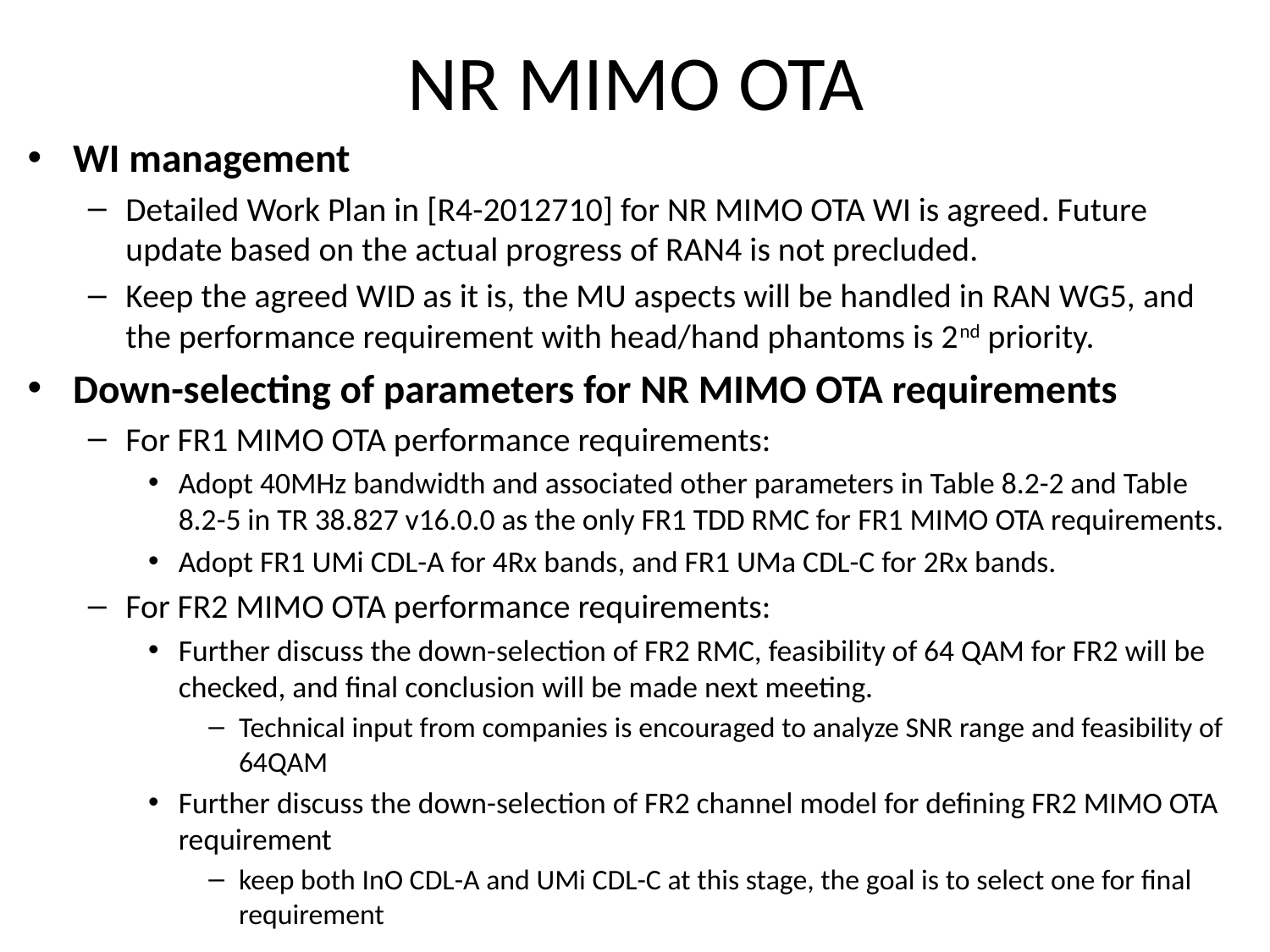

# NR MIMO OTA
WI management
Detailed Work Plan in [R4-2012710] for NR MIMO OTA WI is agreed. Future update based on the actual progress of RAN4 is not precluded.
Keep the agreed WID as it is, the MU aspects will be handled in RAN WG5, and the performance requirement with head/hand phantoms is 2nd priority.
Down-selecting of parameters for NR MIMO OTA requirements
For FR1 MIMO OTA performance requirements:
Adopt 40MHz bandwidth and associated other parameters in Table 8.2-2 and Table 8.2-5 in TR 38.827 v16.0.0 as the only FR1 TDD RMC for FR1 MIMO OTA requirements.
Adopt FR1 UMi CDL-A for 4Rx bands, and FR1 UMa CDL-C for 2Rx bands.
For FR2 MIMO OTA performance requirements:
Further discuss the down-selection of FR2 RMC, feasibility of 64 QAM for FR2 will be checked, and final conclusion will be made next meeting.
Technical input from companies is encouraged to analyze SNR range and feasibility of 64QAM
Further discuss the down-selection of FR2 channel model for defining FR2 MIMO OTA requirement
keep both InO CDL-A and UMi CDL-C at this stage, the goal is to select one for final requirement